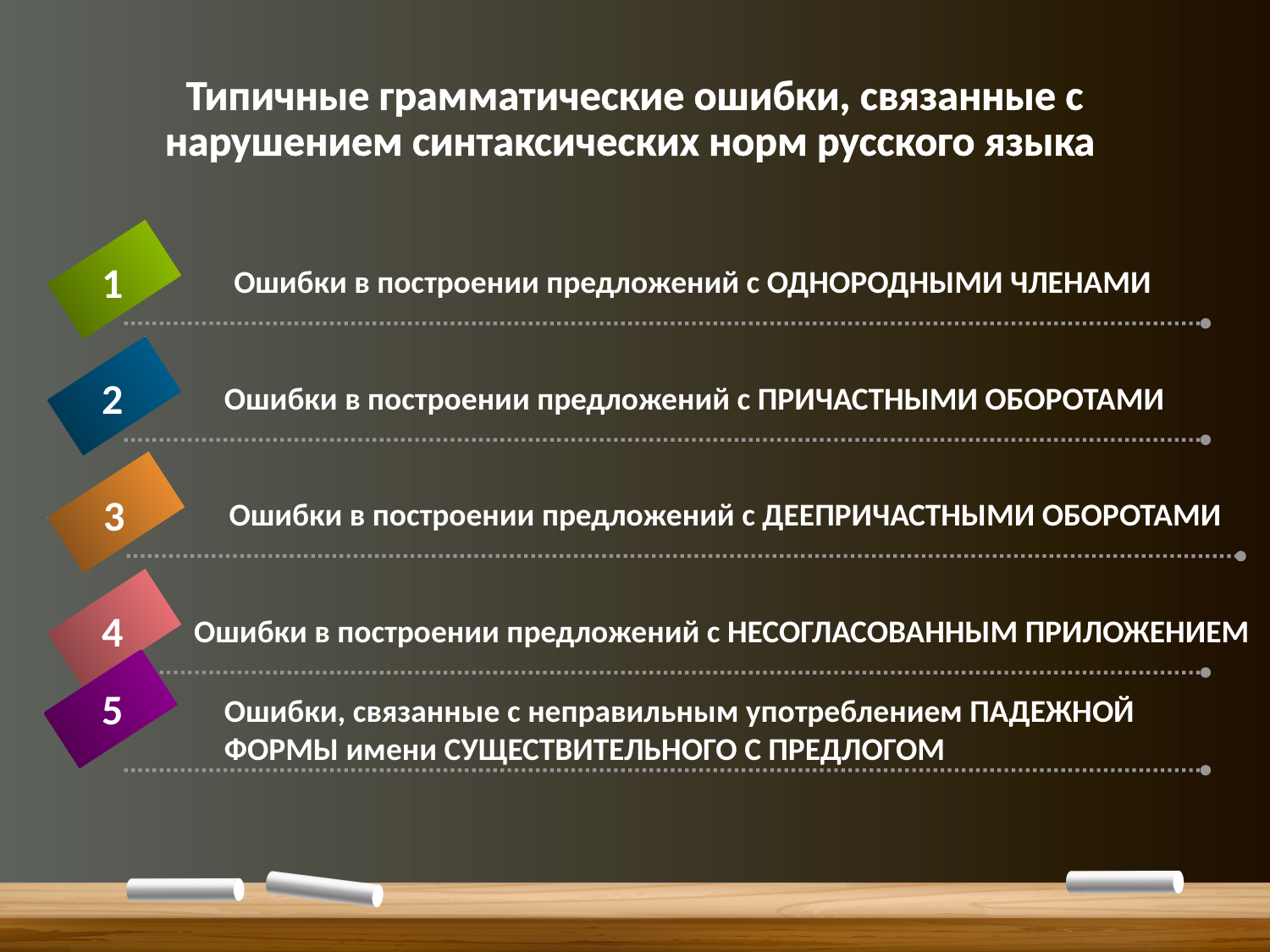

# Типичные грамматические ошибки, связанные с нарушением синтаксических норм русского языка

1
Ошибки в построении предложений с ОДНОРОДНЫМИ ЧЛЕНАМИ

2
Ошибки в построении предложений с ПРИЧАСТНЫМИ ОБОРОТАМИ

3
Ошибки в построении предложений с ДЕЕПРИЧАСТНЫМИ ОБОРОТАМИ

4
Ошибки в построении предложений с НЕСОГЛАСОВАННЫМ ПРИЛОЖЕНИЕМ

5
Ошибки, связанные с неправильным употреблением ПАДЕЖНОЙ ФОРМЫ имени СУЩЕСТВИТЕЛЬНОГО С ПРЕДЛОГОМ